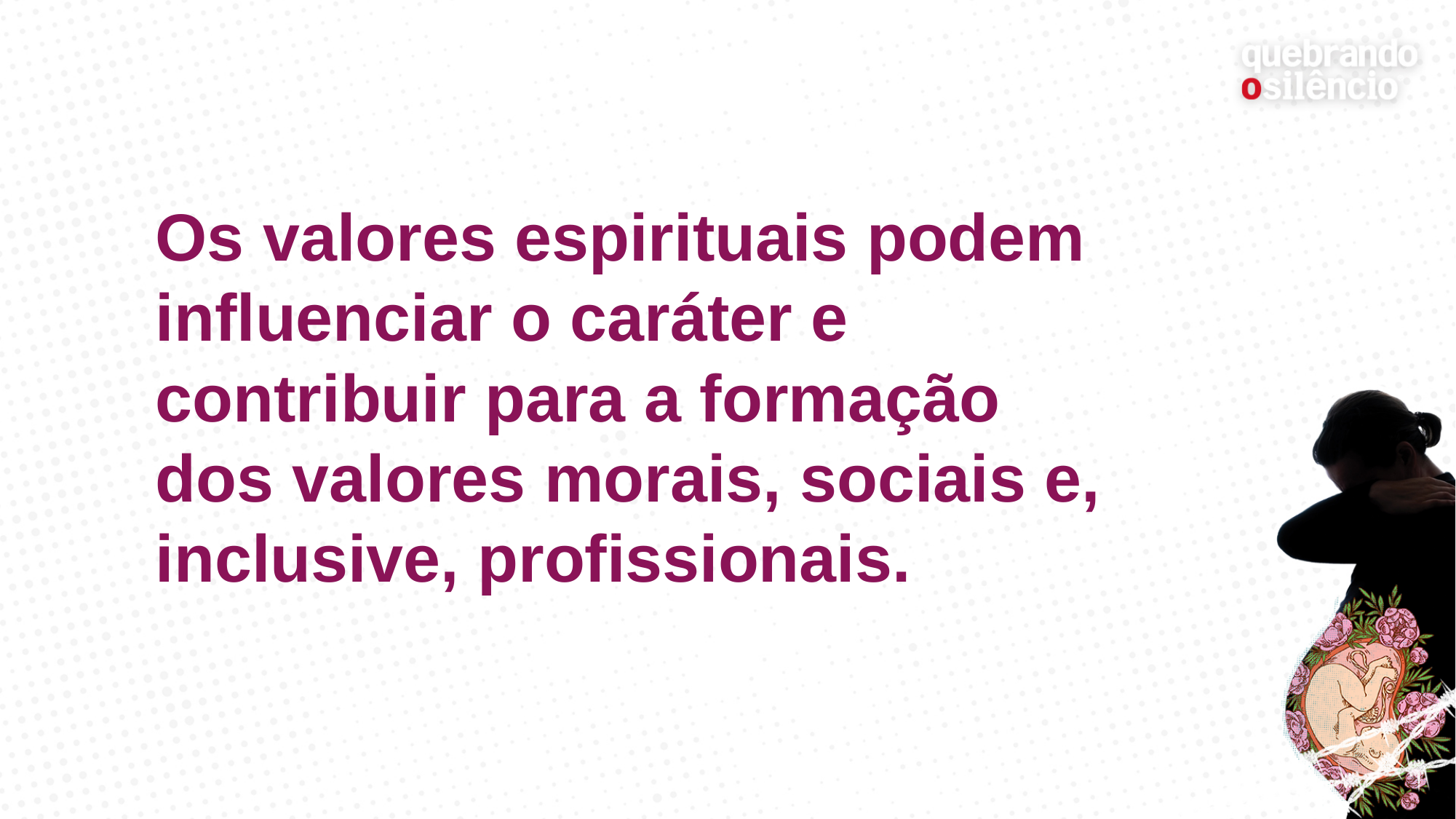

# Os valores espirituais podem influenciar o caráter e contribuir para a formação dos valores morais, sociais e, inclusive, profissionais.